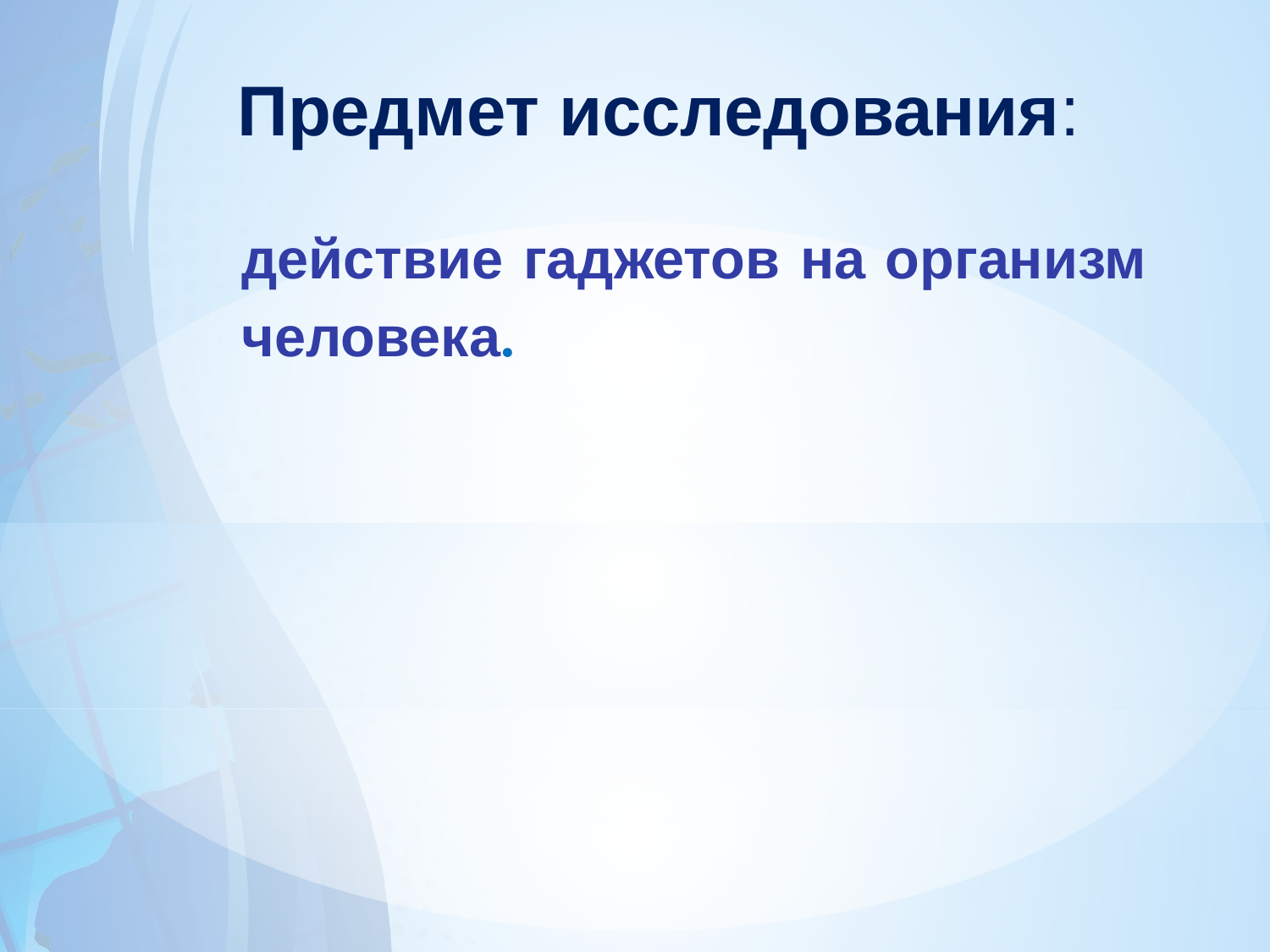

Предмет исследования:
действие гаджетов на организм человека.